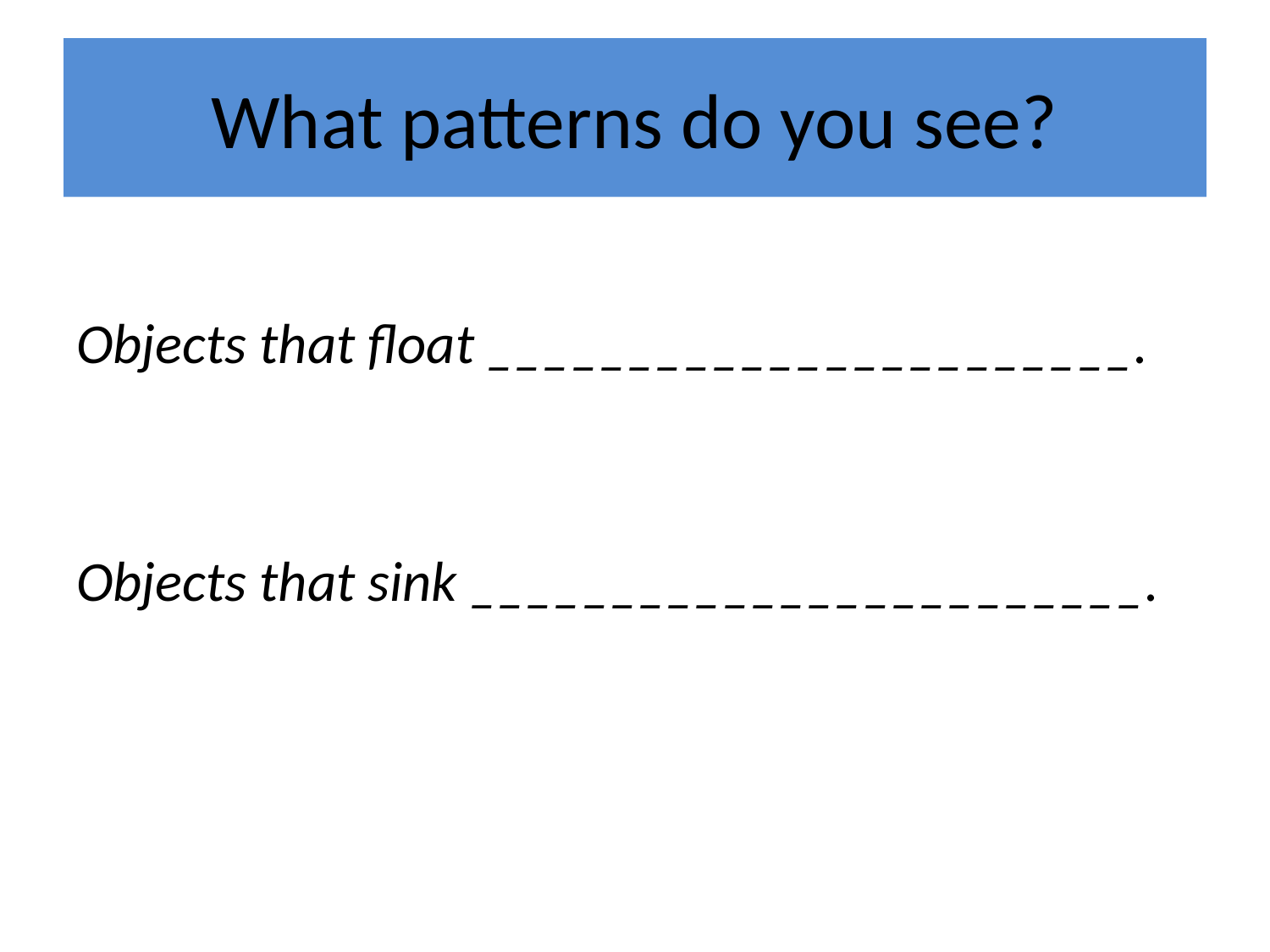

# What patterns do you see?

Objects that float _______________________.

Objects that sink ________________________.